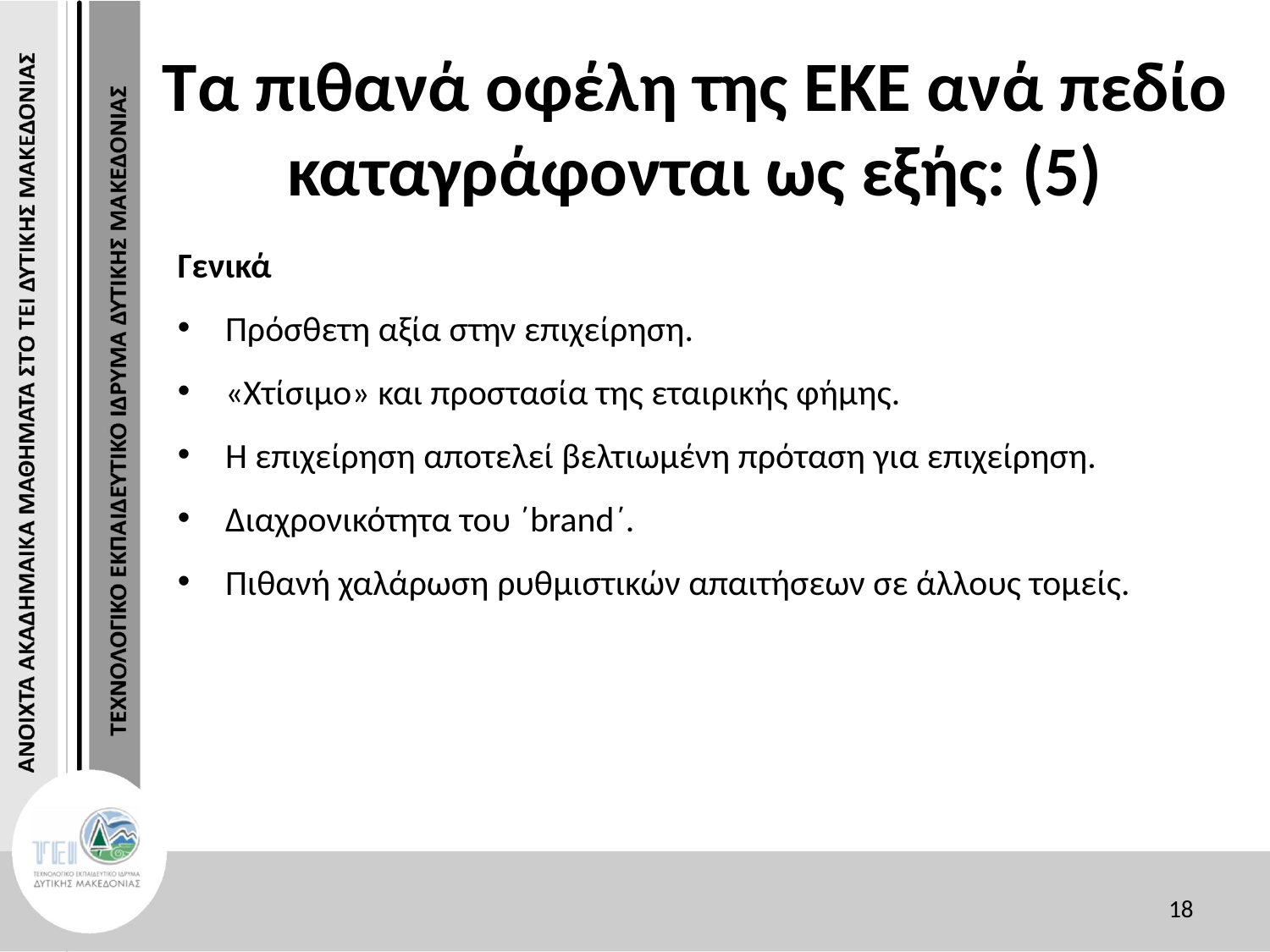

# Τα πιθανά οφέλη της ΕΚΕ ανά πεδίο καταγράφονται ως εξής: (5)
Γενικά
Πρόσθετη αξία στην επιχείρηση.
«Χτίσιμο» και προστασία της εταιρικής φήμης.
Η επιχείρηση αποτελεί βελτιωμένη πρόταση για επιχείρηση.
Διαχρονικότητα του ΄brand΄.
Πιθανή χαλάρωση ρυθμιστικών απαιτήσεων σε άλλους τομείς.
18